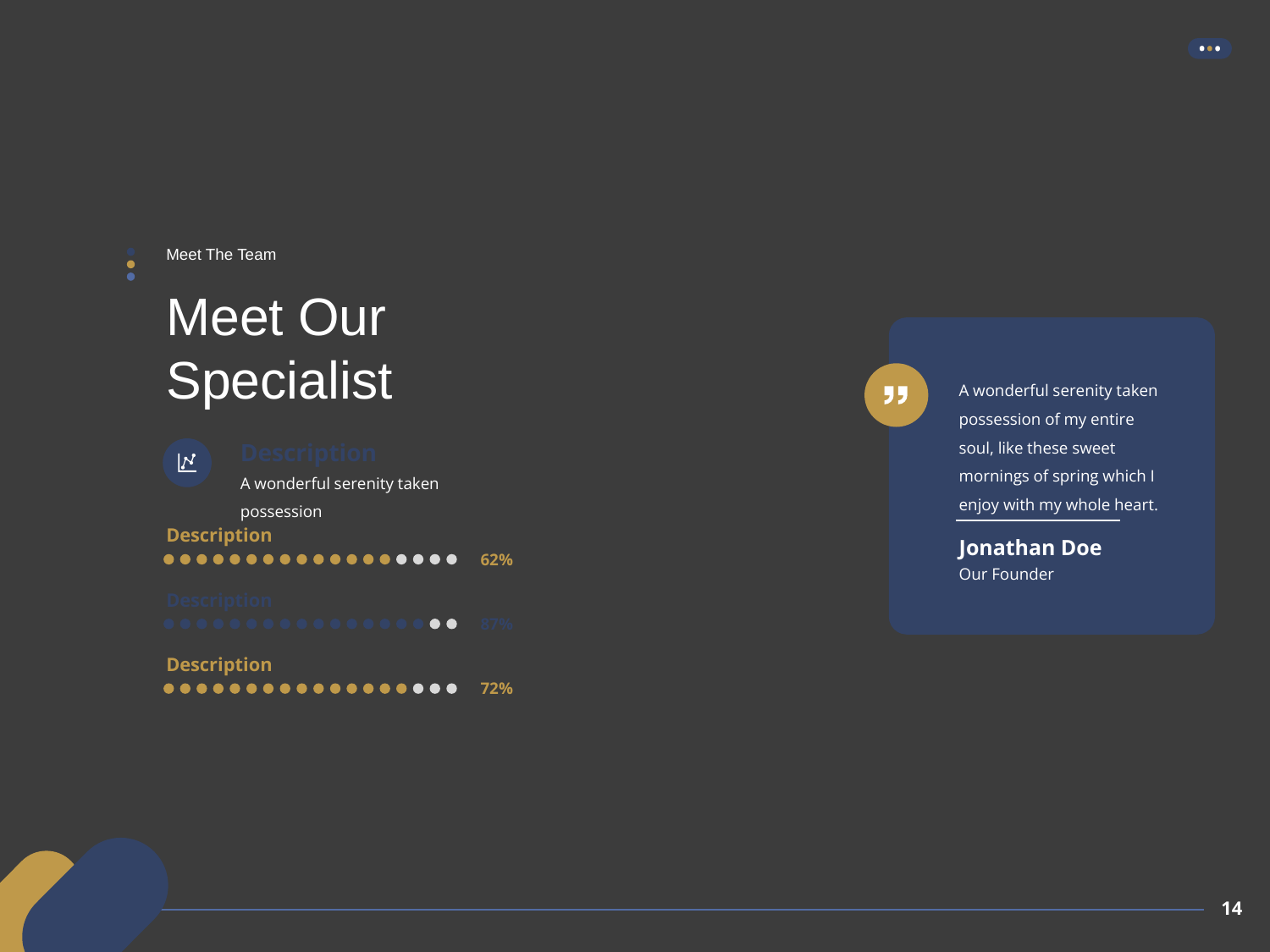

Meet The Team

# Meet Our Specialist

A wonderful serenity taken possession of my entire soul, like these sweet mornings of spring which I enjoy with my whole heart.

Description

A wonderful serenity taken possession
Description
Jonathan Doe
62%

Our Founder
Description
87%

Description
72%

14